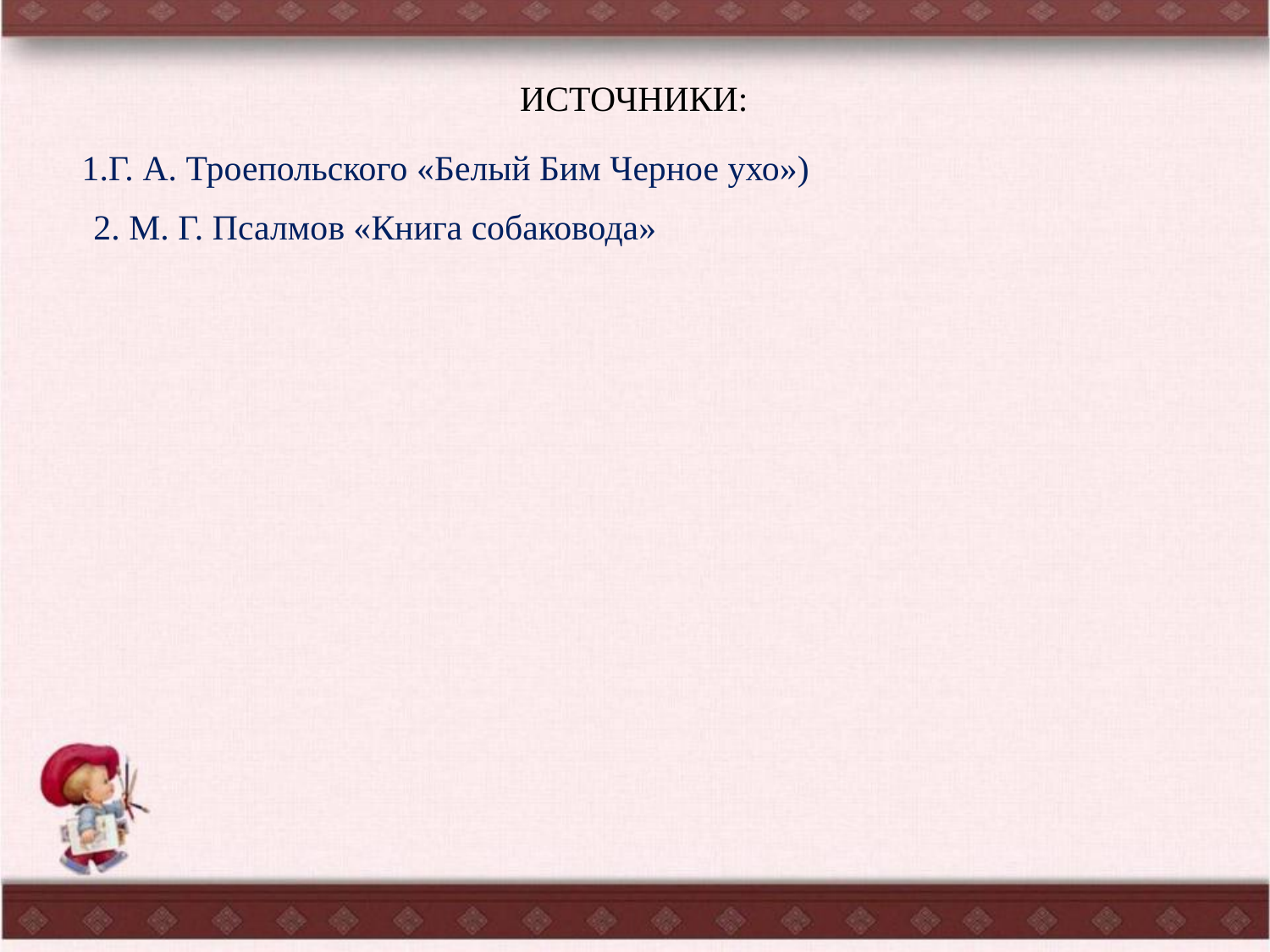

ИСТОЧНИКИ:
1.Г. А. Троепольского «Белый Бим Черное ухо»)
2. М. Г. Псалмов «Книга собаковода»